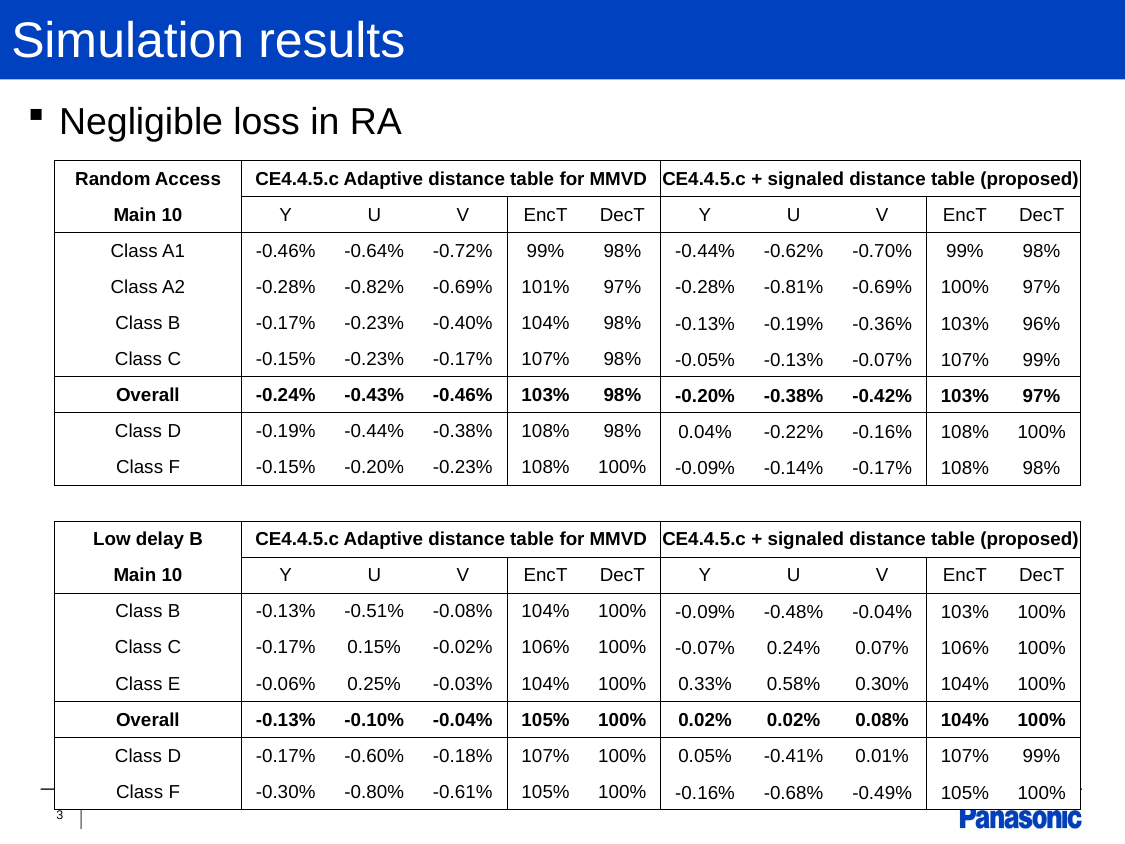

# Simulation results
Negligible loss in RA
| Random Access | CE4.4.5.c Adaptive distance table for MMVD |  |  |  |  | CE4.4.5.c + signaled distance table (proposed) |  |  |  |  |
| --- | --- | --- | --- | --- | --- | --- | --- | --- | --- | --- |
| Main 10 | Y | U | V | EncT | DecT | Y | U | V | EncT | DecT |
| Class A1 | -0.46% | -0.64% | -0.72% | 99% | 98% | -0.44% | -0.62% | -0.70% | 99% | 98% |
| Class A2 | -0.28% | -0.82% | -0.69% | 101% | 97% | -0.28% | -0.81% | -0.69% | 100% | 97% |
| Class B | -0.17% | -0.23% | -0.40% | 104% | 98% | -0.13% | -0.19% | -0.36% | 103% | 96% |
| Class C | -0.15% | -0.23% | -0.17% | 107% | 98% | -0.05% | -0.13% | -0.07% | 107% | 99% |
| Overall | -0.24% | -0.43% | -0.46% | 103% | 98% | -0.20% | -0.38% | -0.42% | 103% | 97% |
| Class D | -0.19% | -0.44% | -0.38% | 108% | 98% | 0.04% | -0.22% | -0.16% | 108% | 100% |
| Class F | -0.15% | -0.20% | -0.23% | 108% | 100% | -0.09% | -0.14% | -0.17% | 108% | 98% |
|  |  |  |  |  |  |  |  |  |  |  |
| Low delay B | CE4.4.5.c Adaptive distance table for MMVD |  |  |  |  | CE4.4.5.c + signaled distance table (proposed) |  |  |  |  |
| Main 10 | Y | U | V | EncT | DecT | Y | U | V | EncT | DecT |
| Class B | -0.13% | -0.51% | -0.08% | 104% | 100% | -0.09% | -0.48% | -0.04% | 103% | 100% |
| Class C | -0.17% | 0.15% | -0.02% | 106% | 100% | -0.07% | 0.24% | 0.07% | 106% | 100% |
| Class E | -0.06% | 0.25% | -0.03% | 104% | 100% | 0.33% | 0.58% | 0.30% | 104% | 100% |
| Overall | -0.13% | -0.10% | -0.04% | 105% | 100% | 0.02% | 0.02% | 0.08% | 104% | 100% |
| Class D | -0.17% | -0.60% | -0.18% | 107% | 100% | 0.05% | -0.41% | 0.01% | 107% | 99% |
| Class F | -0.30% | -0.80% | -0.61% | 105% | 100% | -0.16% | -0.68% | -0.49% | 105% | 100% |